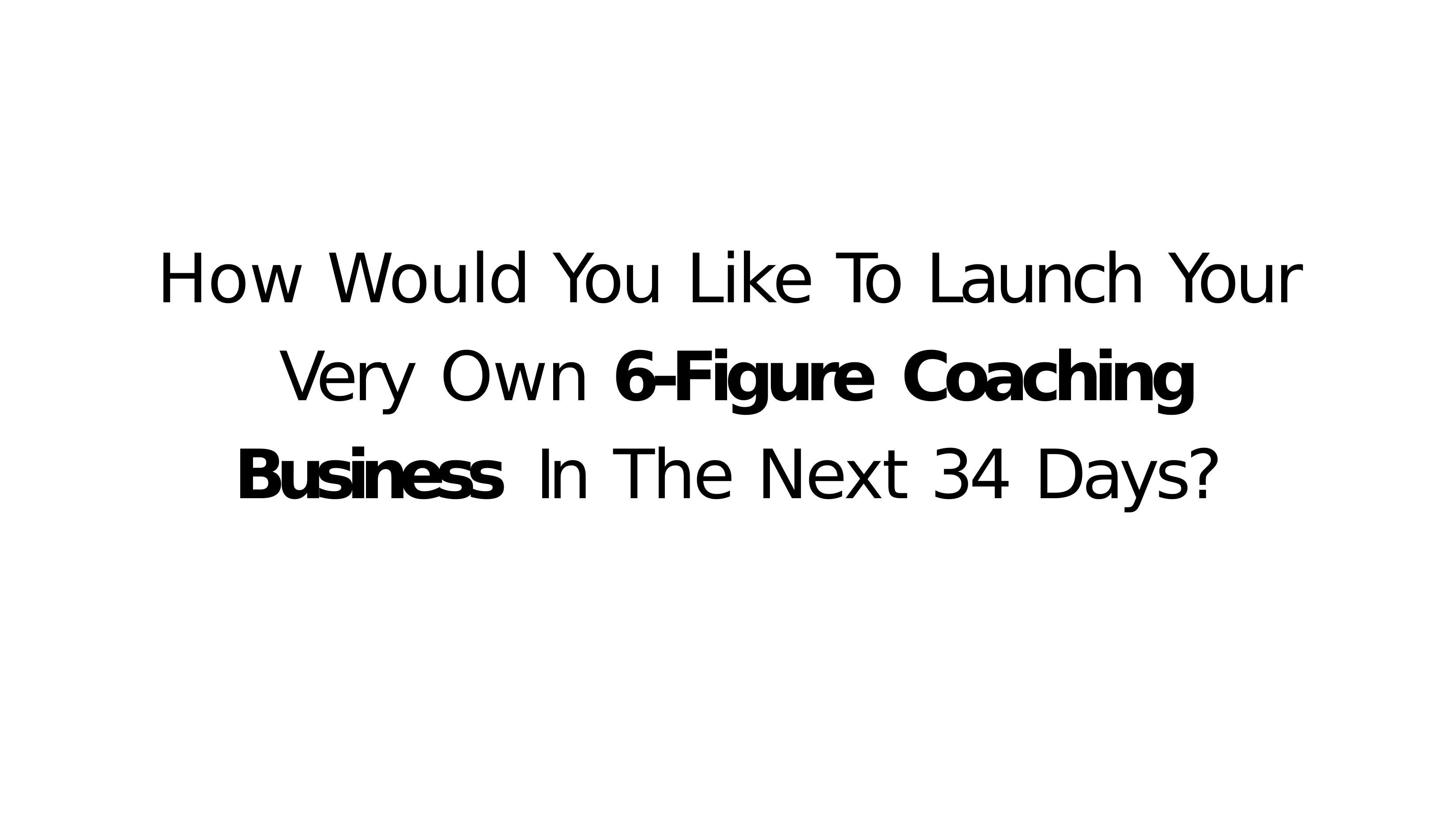

# How Would You Like To Launch Your  Very Own 6-Figure Coaching Business  In The Next 34 Days?